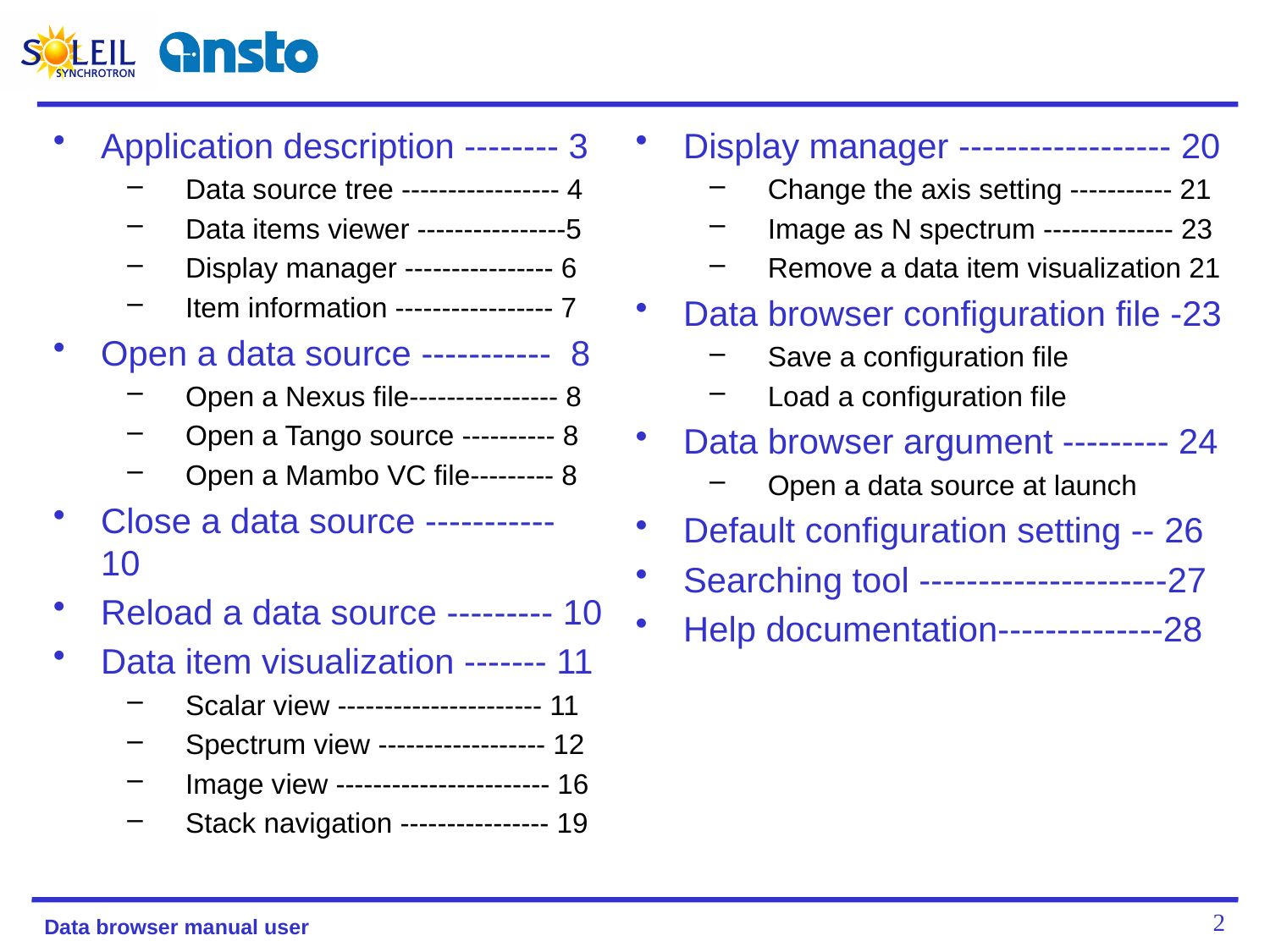

Application description -------- 3
Data source tree ----------------- 4
Data items viewer ----------------5
Display manager ---------------- 6
Item information ----------------- 7
Open a data source -----------  8
Open a Nexus file---------------- 8
Open a Tango source ---------- 8
Open a Mambo VC file--------- 8
Close a data source ----------- 10
Reload a data source --------- 10
Data item visualization ------- 11
Scalar view ---------------------- 11
Spectrum view ------------------ 12
Image view ----------------------- 16
Stack navigation ---------------- 19

Display manager ------------------ 20
Change the axis setting ----------- 21
Image as N spectrum -------------- 23
Remove a data item visualization 21
Data browser configuration file -23
Save a configuration file
Load a configuration file
Data browser argument --------- 24
Open a data source at launch
Default configuration setting -- 26
Searching tool ---------------------27
Help documentation--------------28

2